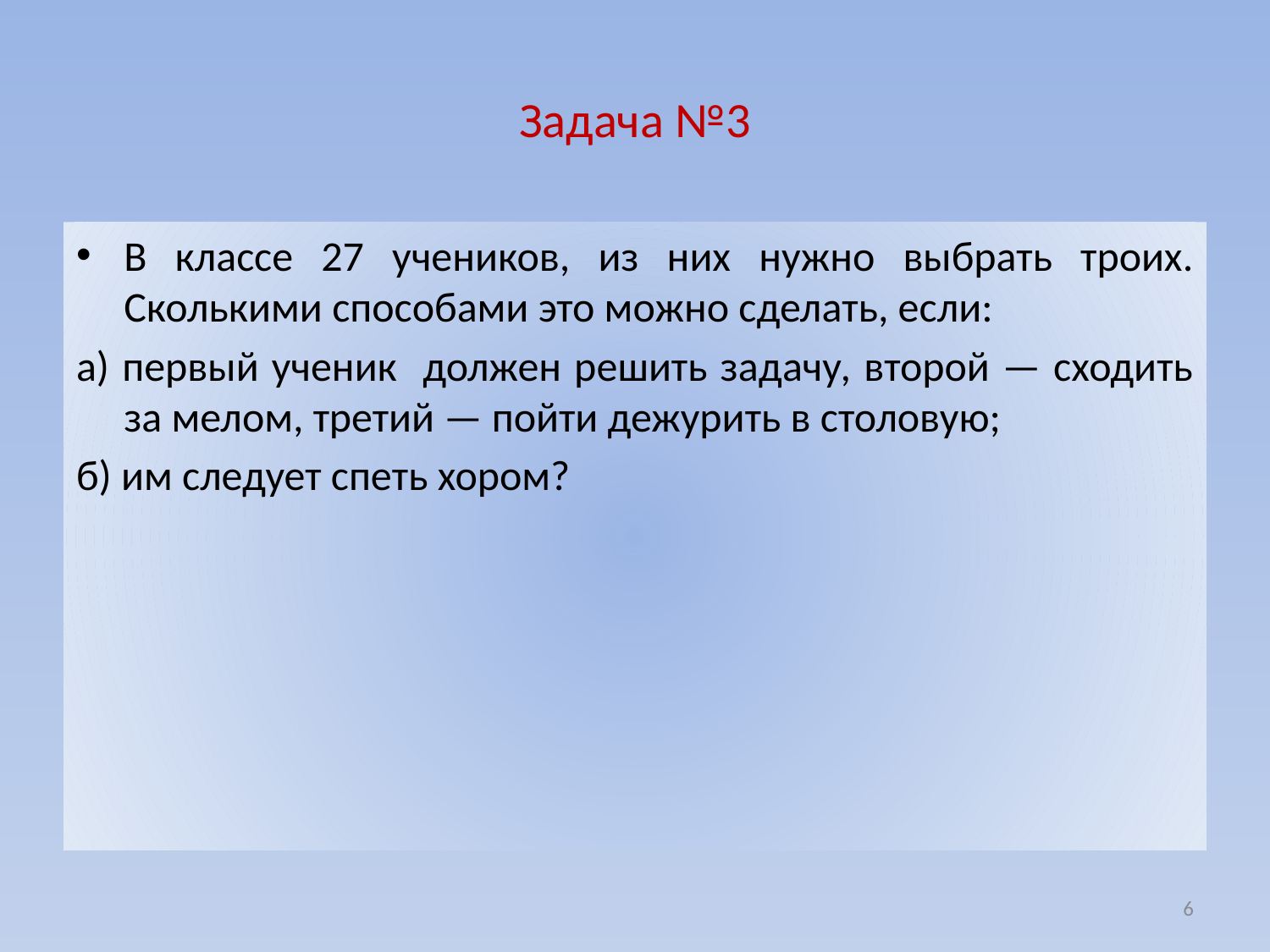

# Задача №3
В классе 27 учеников, из них нужно выбрать троих. Сколькими способами это можно сделать, если:
а) первый ученик  должен решить задачу, второй — сходить за мелом, третий — пойти дежурить в столовую;
б) им следует спеть хором?
6